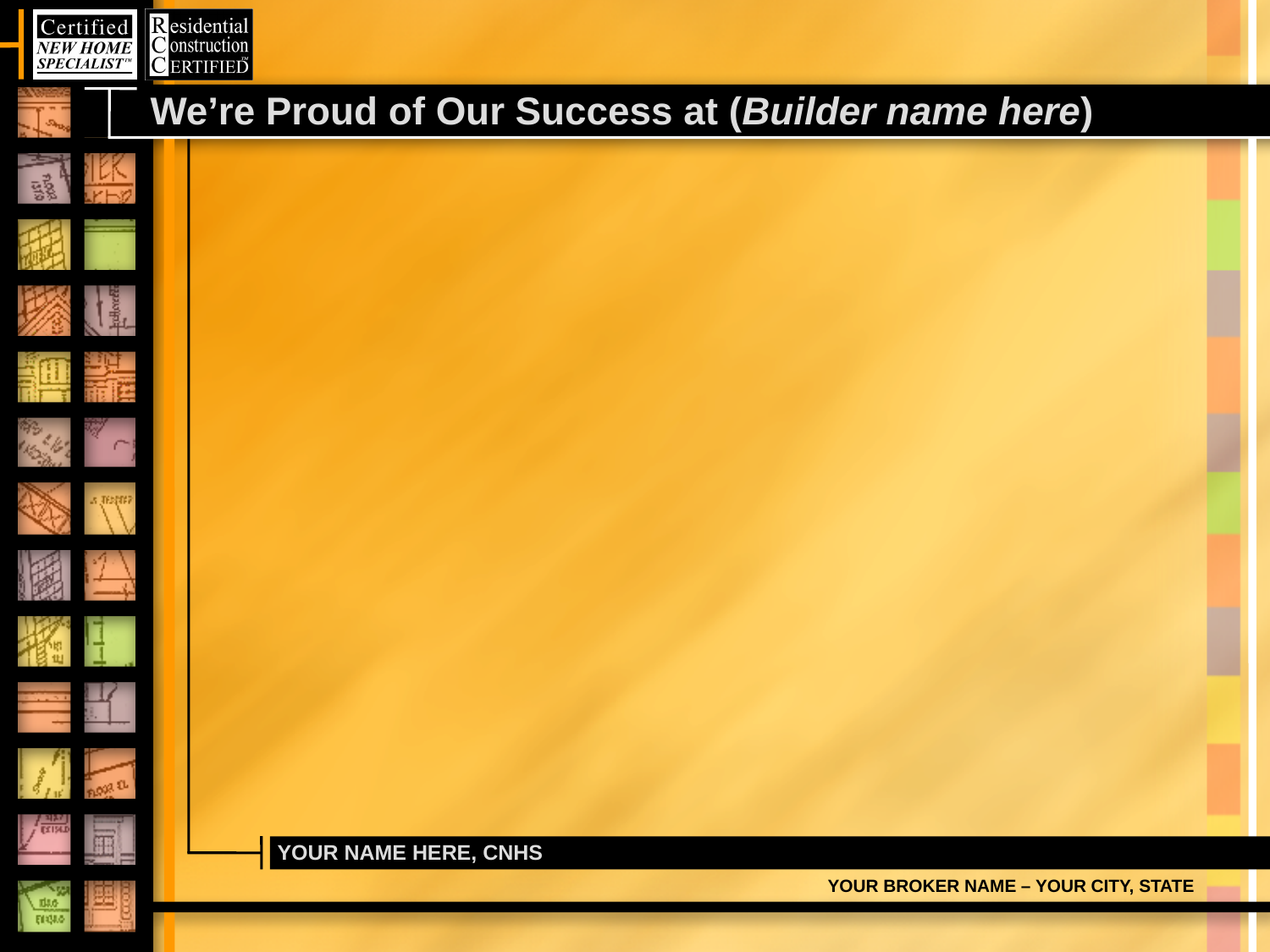

# We’re Proud of Our Success at (Builder name here)

YOUR NAME HERE, CNHS